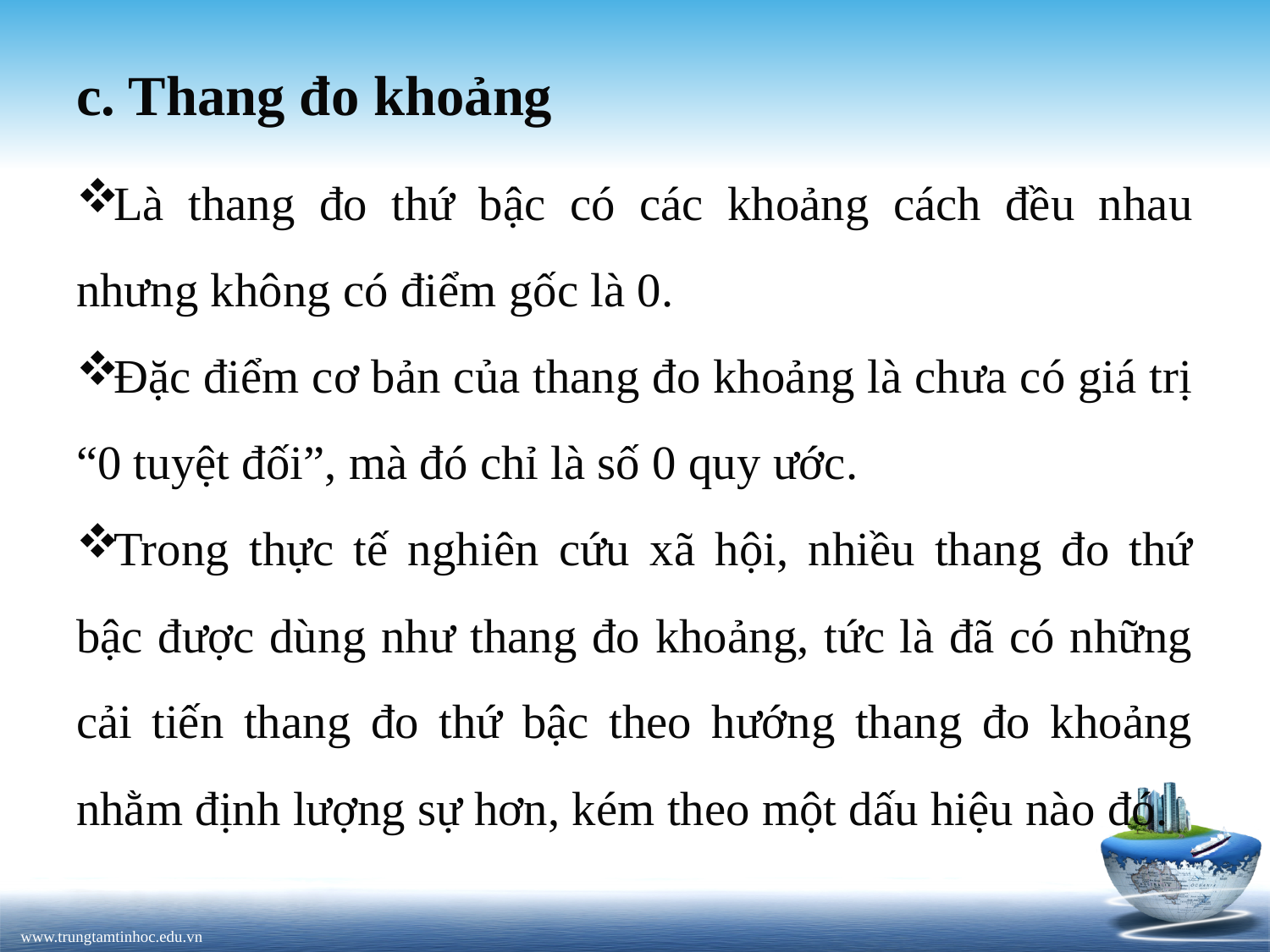

# c. Thang đo khoảng
Là thang đo thứ bậc có các khoảng cách đều nhau nhưng không có điểm gốc là 0.
Đặc điểm cơ bản của thang đo khoảng là chưa có giá trị “0 tuyệt đối”, mà đó chỉ là số 0 quy ước.
Trong thực tế nghiên cứu xã hội, nhiều thang đo thứ bậc được dùng như thang đo khoảng, tức là đã có những cải tiến thang đo thứ bậc theo hướng thang đo khoảng nhằm định lượng sự hơn, kém theo một dấu hiệu nào đó.